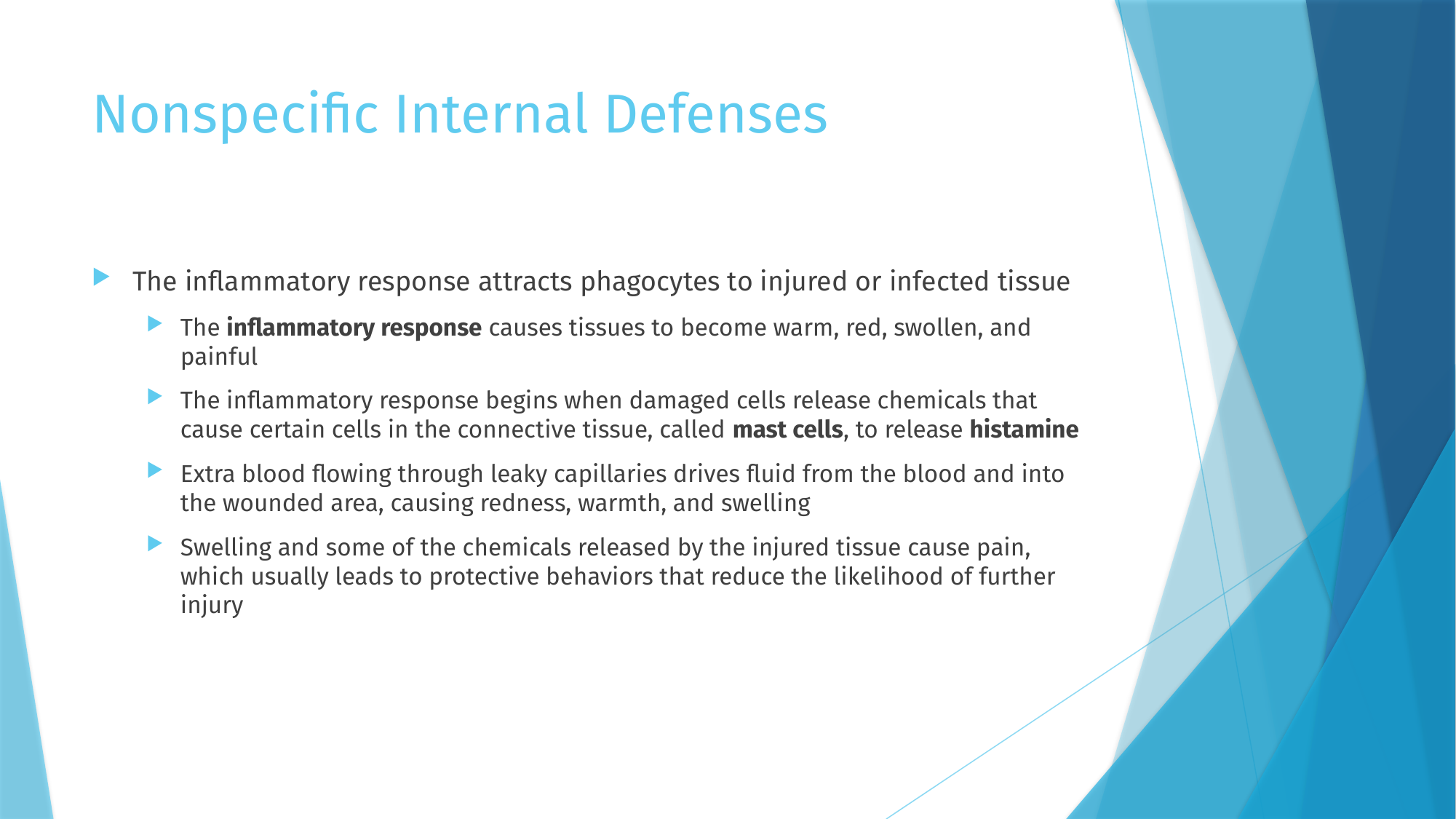

# Nonspecific Internal Defenses
The inflammatory response attracts phagocytes to injured or infected tissue
The inflammatory response causes tissues to become warm, red, swollen, and painful
The inflammatory response begins when damaged cells release chemicals that cause certain cells in the connective tissue, called mast cells, to release histamine
Extra blood flowing through leaky capillaries drives fluid from the blood and into the wounded area, causing redness, warmth, and swelling
Swelling and some of the chemicals released by the injured tissue cause pain, which usually leads to protective behaviors that reduce the likelihood of further injury